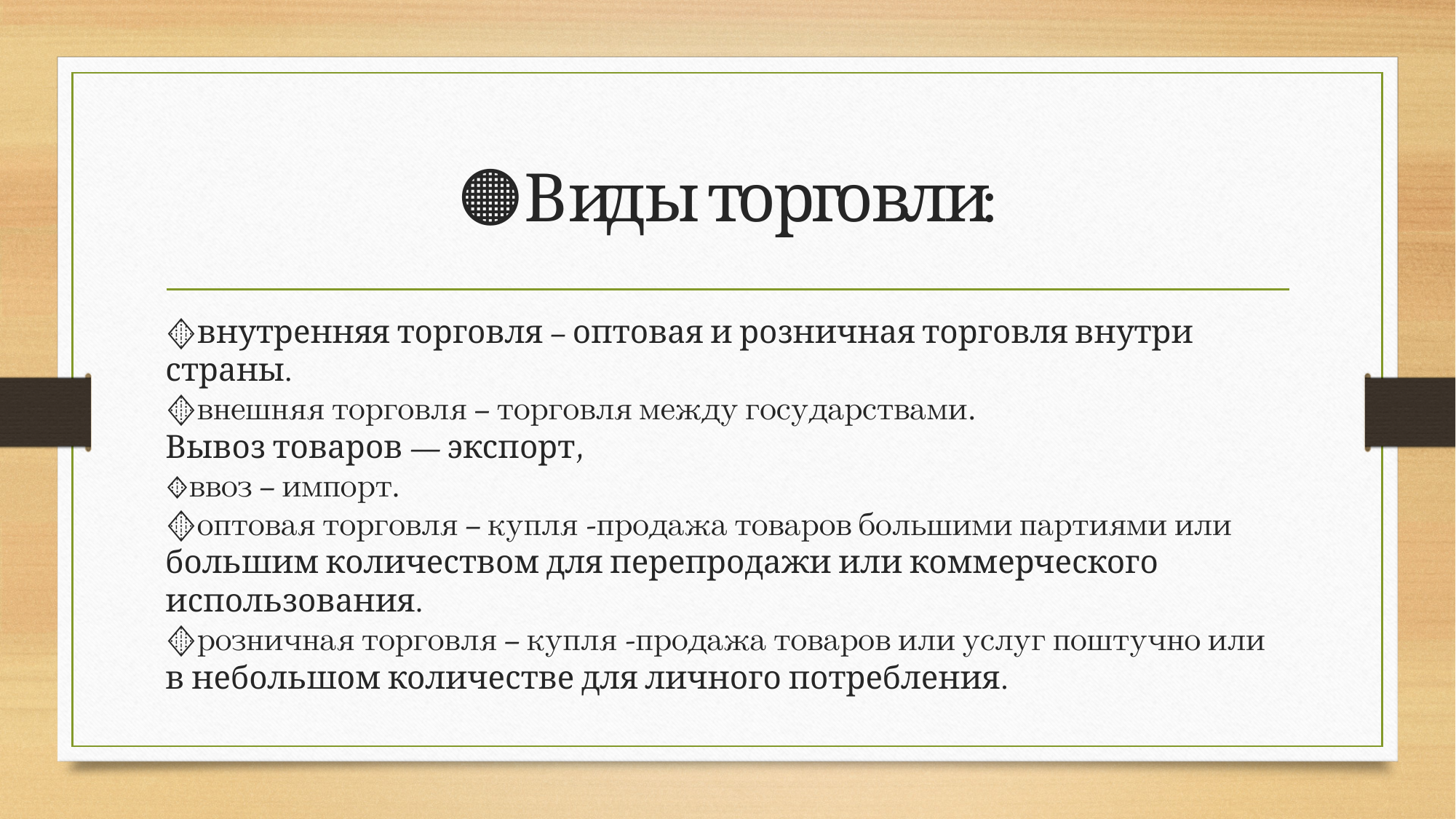

# 🟠Виды торговли:
🔶внутренняя торговля – оптовая и розничная торговля внутри страны.
🔶внешняя торговля – торговля между государствами.
🔸Вывоз товаров — экспорт,
🔸ввоз – импорт.
🔶оптовая торговля – купля -продажа товаров большими партиями или большим количеством для перепродажи или коммерческого использования.
🔶розничная торговля – купля -продажа товаров или услуг поштучно или в небольшом количестве для личного потребления.